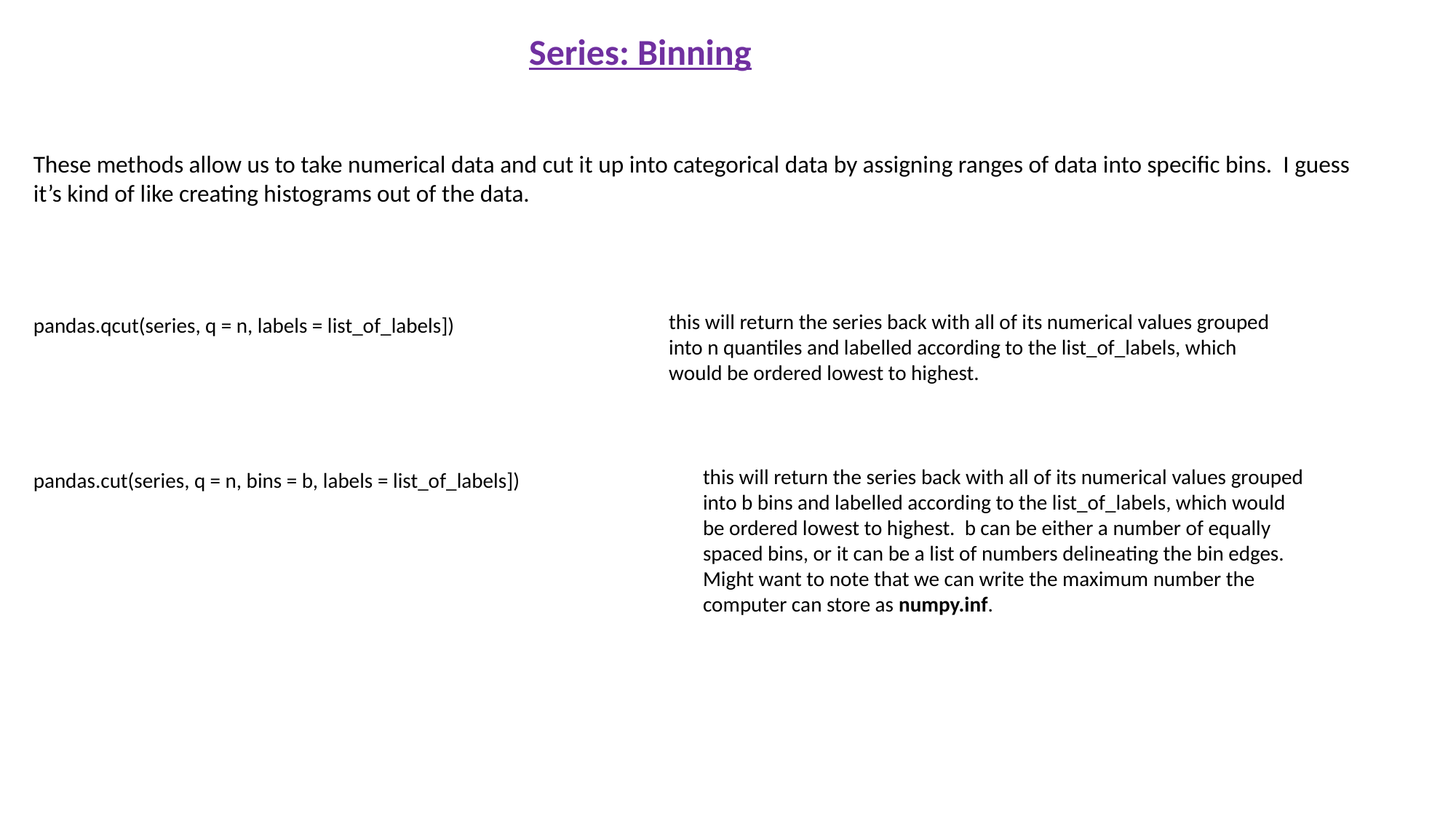

Series: Binning
These methods allow us to take numerical data and cut it up into categorical data by assigning ranges of data into specific bins.  I guess it’s kind of like creating histograms out of the data.
this will return the series back with all of its numerical values grouped into n quantiles and labelled according to the list_of_labels, which would be ordered lowest to highest.
pandas.qcut(series, q = n, labels = list_of_labels])
this will return the series back with all of its numerical values grouped into b bins and labelled according to the list_of_labels, which would be ordered lowest to highest.  b can be either a number of equally spaced bins, or it can be a list of numbers delineating the bin edges.  Might want to note that we can write the maximum number the computer can store as numpy.inf.
pandas.cut(series, q = n, bins = b, labels = list_of_labels])